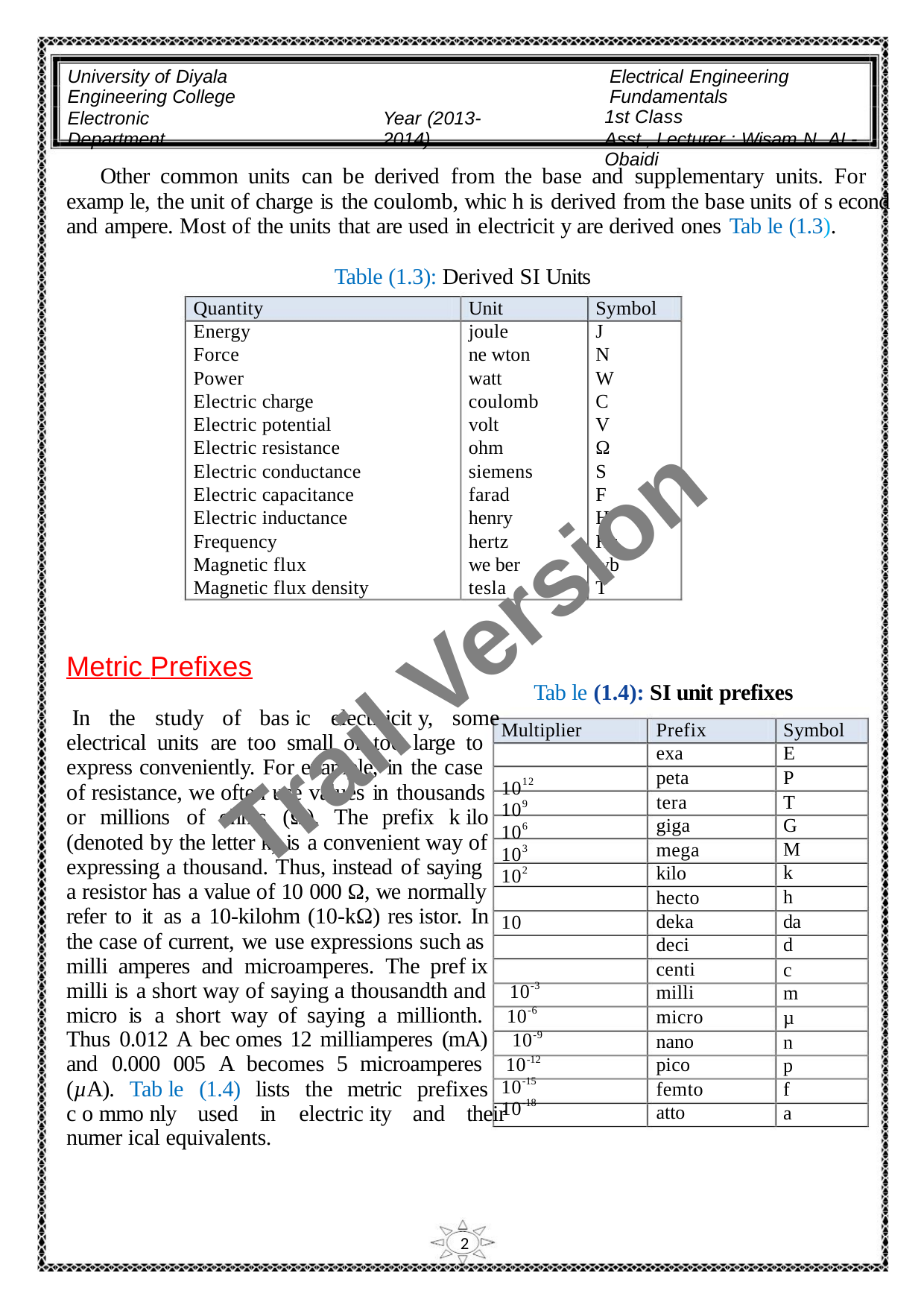

University of Diyala
Engineering College
Electronic Department
Electrical Engineering Fundamentals
1st Class
Asst., Lecturer : Wisam N. AL-Obaidi
Year (2013-2014)
Other common units can be derived from the base and supplementary units. For
examp le, the unit of charge is the coulomb, whic h is derived from the base units of s econd
and ampere. Most of the units that are used in electricit y are derived ones Tab le (1.3).
Table (1.3): Derived SI Units
Quantity
Unit
Symbol
Energy
joule
J
Force
Power
ne wton
watt
coulomb
volt
N
W
C
V
Ω
S
Electric charge
Electric potential
Electric resistance
Electric conductance
Electric capacitance
Electric inductance
Frequency
ohm
siemens
farad
henry
hertz
we ber
tesla
F
H
Hz
wb
T
Magnetic flux
Magnetic flux density
Trail Version
Trail Version
Trail Version
Trail Version
Trail Version
Trail Version
Trail Version
Trail Version
Trail Version
Trail Version
Trail Version
Trail Version
Trail Version
Metric Prefixes
Tab le (1.4): SI unit prefixes
In the study of bas ic electr icit y, some
electrical units are too small or too large to
express conveniently. For example, in the case
of resistance, we often use values in thousands
or millions of ohms (Ω). The prefix k ilo
(denoted by the letter k) is a convenient way of
expressing a thousand. Thus, instead of saying
a resistor has a value of 10 000 Ω, we normally
refer to it as a 10-kilohm (10-kΩ) res istor. In
the case of current, we use expressions such as
milli amperes and microamperes. The pref ix
milli is a short way of saying a thousandth and 10-3
micro is a short way of saying a millionth. 10-6
Thus 0.012 A bec omes 12 milliamperes (mA) 10-9
and 0.000 005 A becomes 5 microamperes 10-12
(µA). Tab le (1.4) lists the metric prefixes
c o mmo nly used in electric ity and their
numer ical equivalents.
Multiplier
1018
1015
1012
109
106
103
102
Prefix
exa
peta
Symbol
E
P
T
G
M
k
h
da
d
tera
giga
mega
kilo
hecto
deka
deci
centi
milli
micro
nano
pico
femto
atto
10
10-1
10-2
c
m
µ
n
p
f
10-15
10-18
a
2